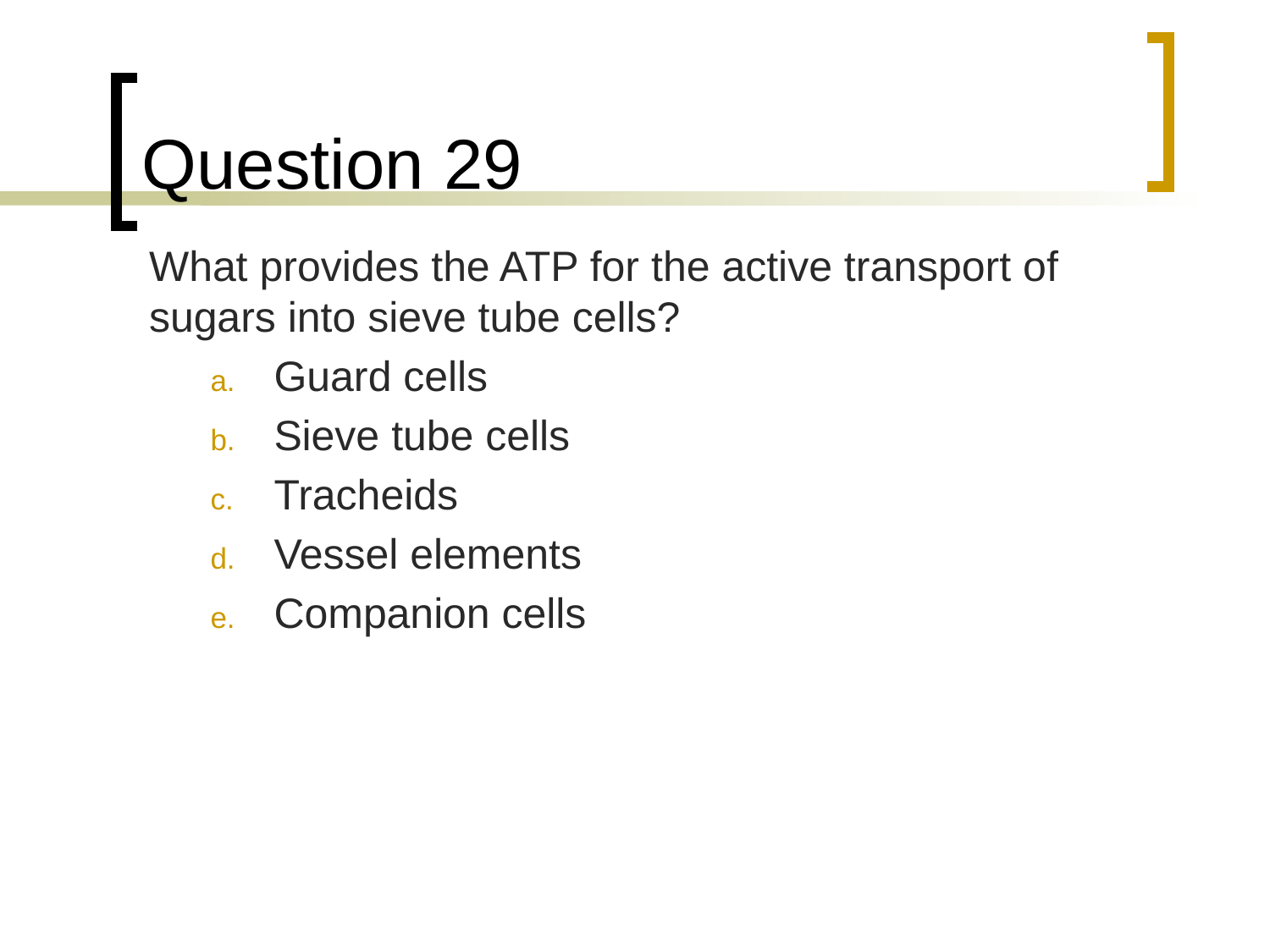

# Question 29
	What provides the ATP for the active transport of sugars into sieve tube cells?
Guard cells
Sieve tube cells
Tracheids
Vessel elements
Companion cells